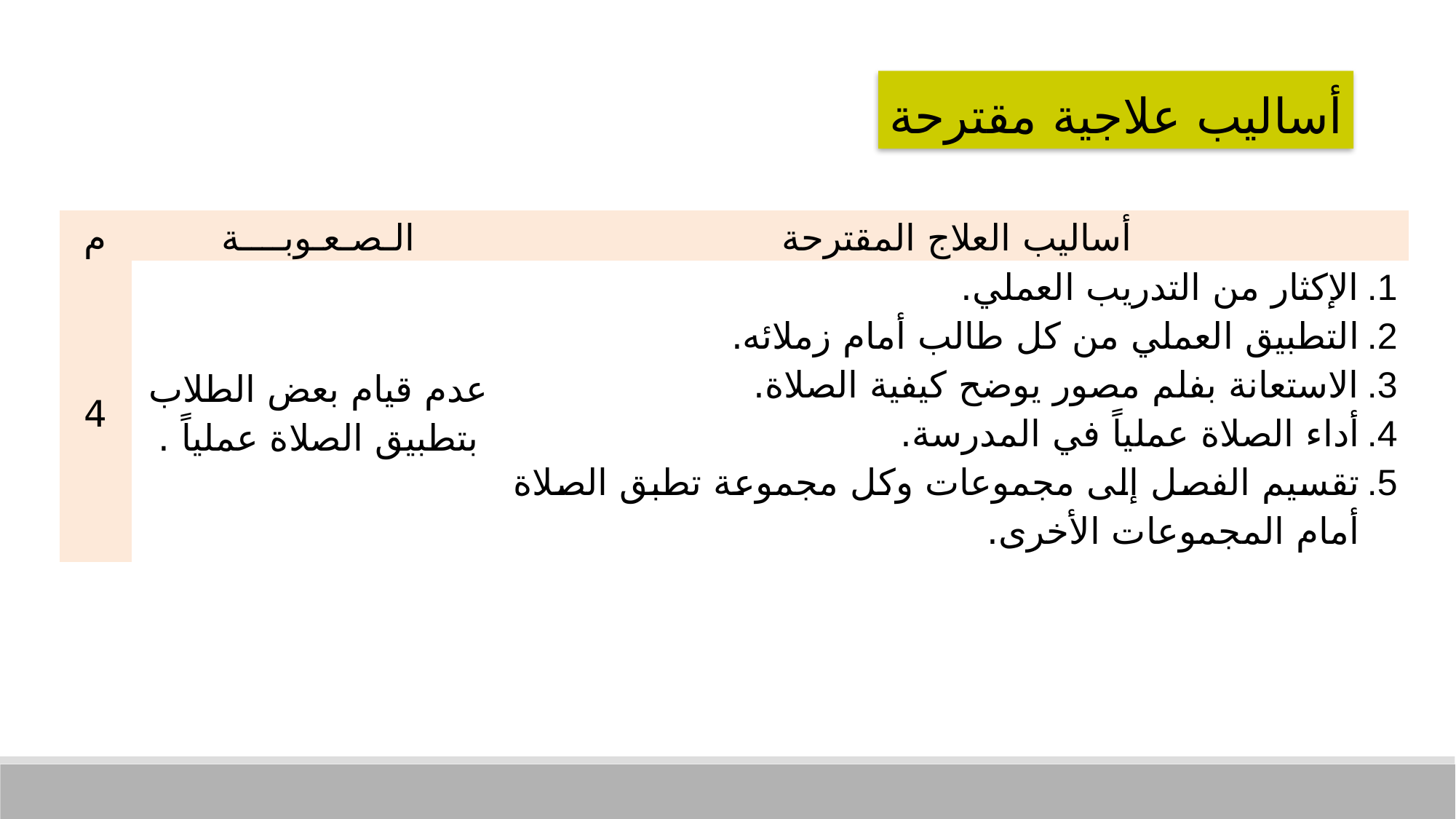

أساليب علاجية مقترحة
| م | الـصـعـوبــــة | أساليب العلاج المقترحة |
| --- | --- | --- |
| 4 | عدم قيام بعض الطلاب بتطبيق الصلاة عملياً . | الإكثار من التدريب العملي. التطبيق العملي من كل طالب أمام زملائه. الاستعانة بفلم مصور يوضح كيفية الصلاة. أداء الصلاة عملياً في المدرسة. تقسيم الفصل إلى مجموعات وكل مجموعة تطبق الصلاة أمام المجموعات الأخرى. |